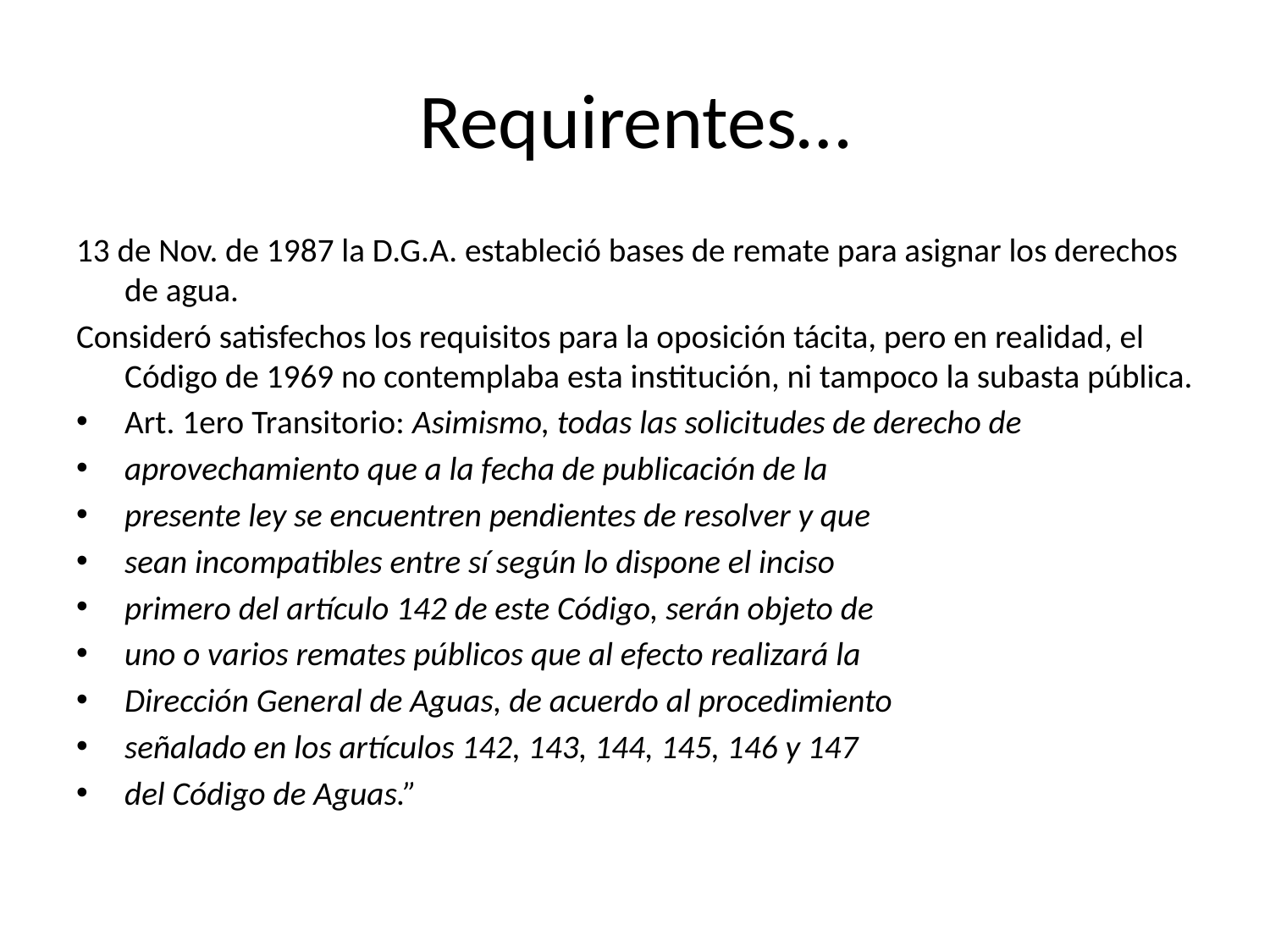

# Requirentes…
13 de Nov. de 1987 la D.G.A. estableció bases de remate para asignar los derechos de agua.
Consideró satisfechos los requisitos para la oposición tácita, pero en realidad, el Código de 1969 no contemplaba esta institución, ni tampoco la subasta pública.
Art. 1ero Transitorio: Asimismo, todas las solicitudes de derecho de
aprovechamiento que a la fecha de publicación de la
presente ley se encuentren pendientes de resolver y que
sean incompatibles entre sí según lo dispone el inciso
primero del artículo 142 de este Código, serán objeto de
uno o varios remates públicos que al efecto realizará la
Dirección General de Aguas, de acuerdo al procedimiento
señalado en los artículos 142, 143, 144, 145, 146 y 147
del Código de Aguas.”